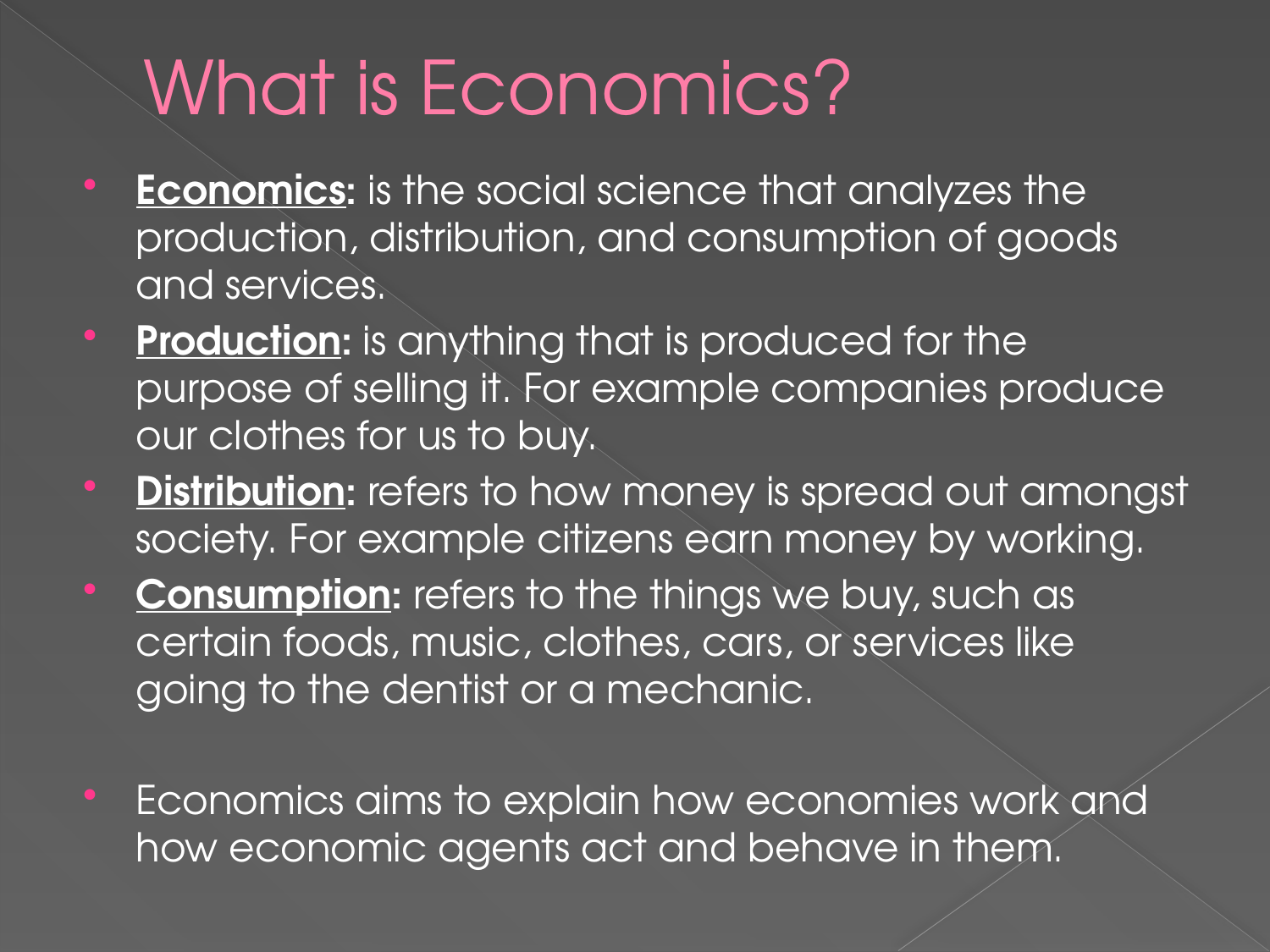

# What is Economics?
Economics: is the social science that analyzes the production, distribution, and consumption of goods and services.
Production: is anything that is produced for the purpose of selling it. For example companies produce our clothes for us to buy.
Distribution: refers to how money is spread out amongst society. For example citizens earn money by working.
Consumption: refers to the things we buy, such as certain foods, music, clothes, cars, or services like going to the dentist or a mechanic.

Economics aims to explain how economies work and how economic agents act and behave in them.